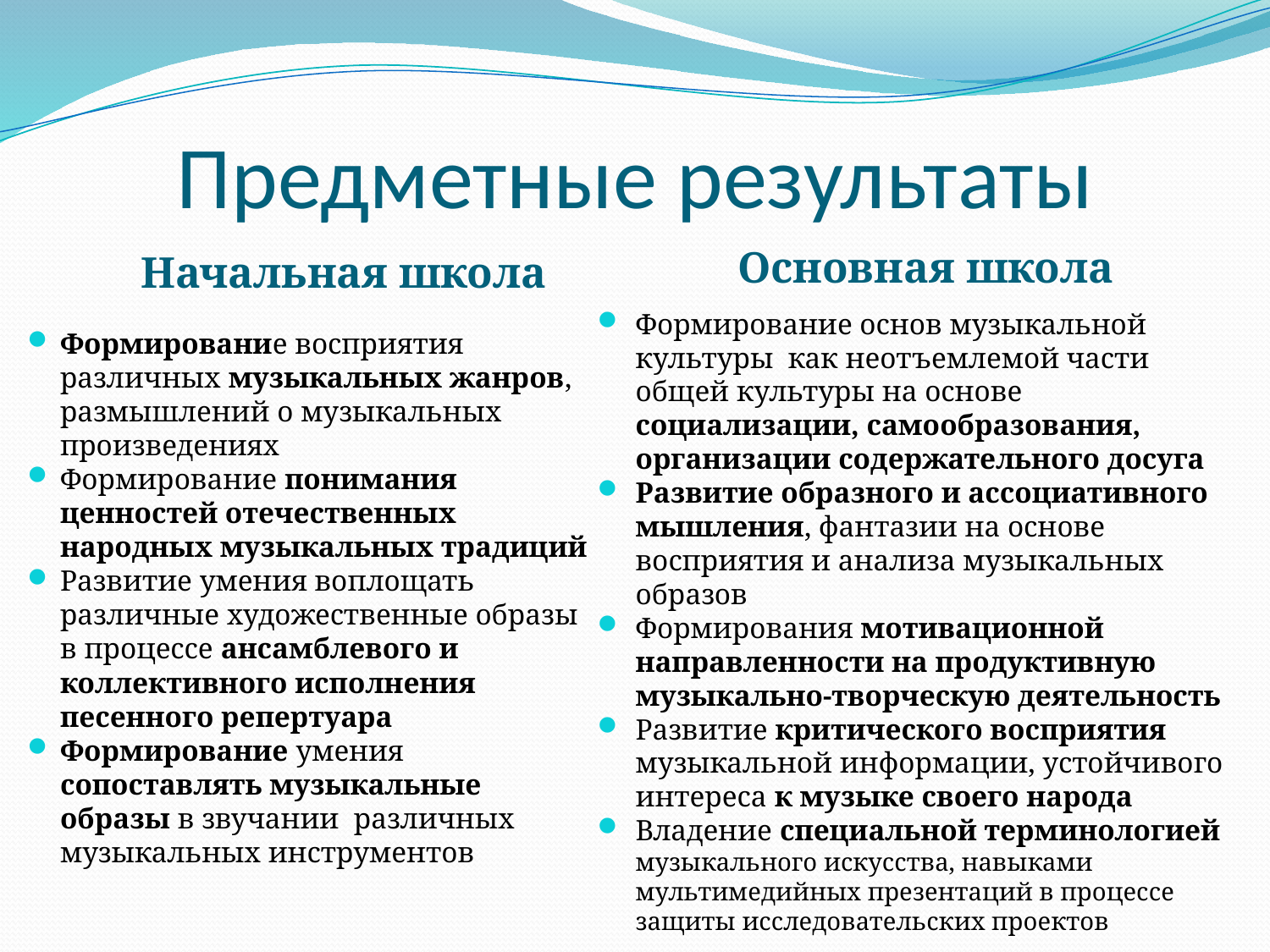

# Предметные результаты
Основная школа
Начальная школа
Формирование основ музыкальной культуры  как неотъемлемой части общей культуры на основе социализации, самообразования, организации содержательного досуга
Развитие образного и ассоциативного мышления, фантазии на основе восприятия и анализа музыкальных образов
Формирования мотивационной направленности на продуктивную музыкально-творческую деятельность
Развитие критического восприятия музыкальной информации, устойчивого интереса к музыке своего народа
Владение специальной терминологией музыкального искусства, навыками мультимедийных презентаций в процессе защиты исследовательских проектов
Формирование восприятия различных музыкальных жанров, размышлений о музыкальных произведениях
Формирование понимания ценностей отечественных народных музыкальных традиций
Развитие умения воплощать различные художественные образы в процессе ансамблевого и коллективного исполнения песенного репертуара
Формирование умения сопоставлять музыкальные образы в звучании  различных музыкальных инструментов